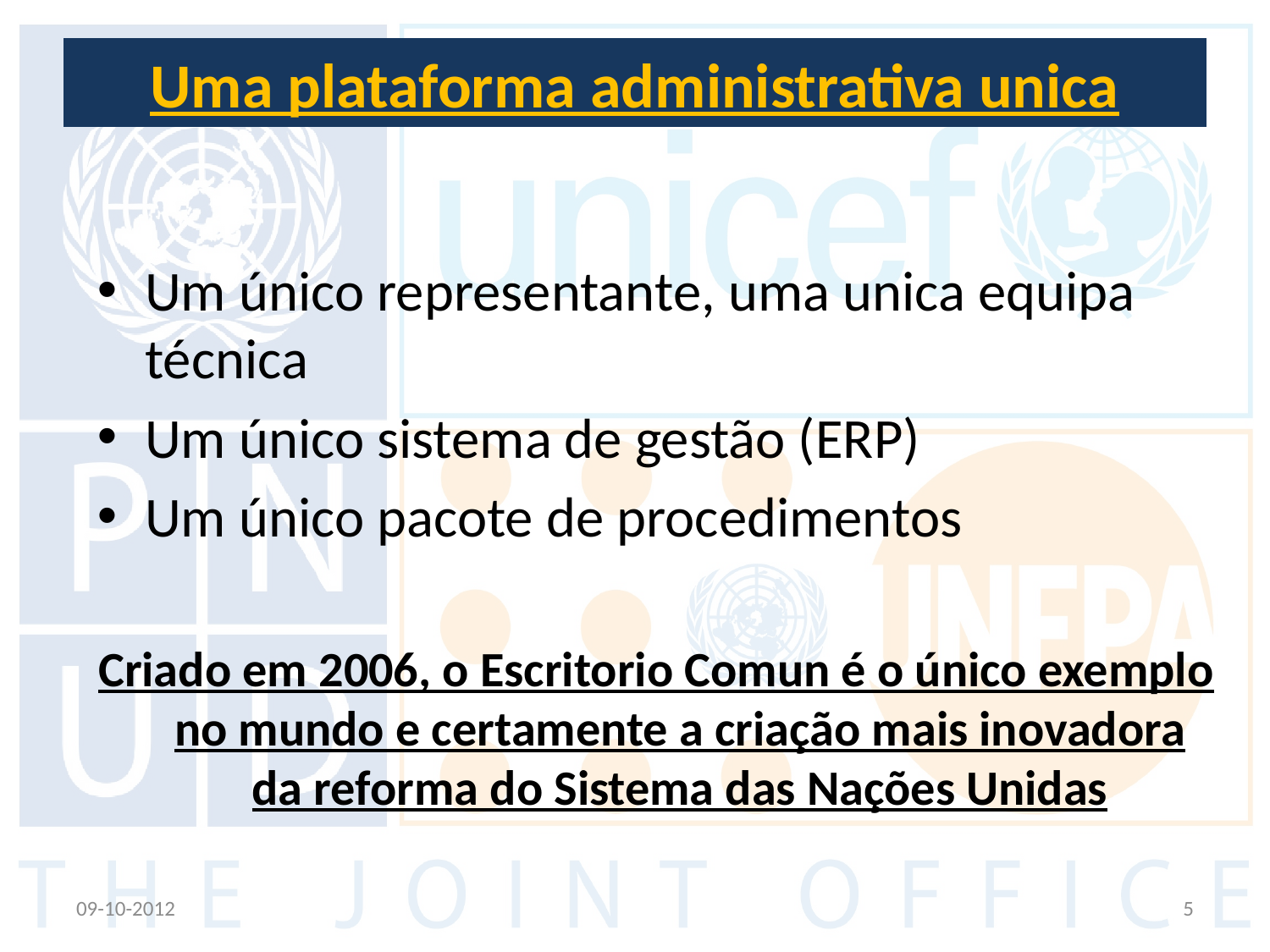

# Uma plataforma administrativa unica

Um único representante, uma unica equipa técnica
Um único sistema de gestão (ERP)
Um único pacote de procedimentos

Criado em 2006, o Escritorio Comun é o único exemplo no mundo e certamente a criação mais inovadora da reforma do Sistema das Nações Unidas

09-10-2012
5